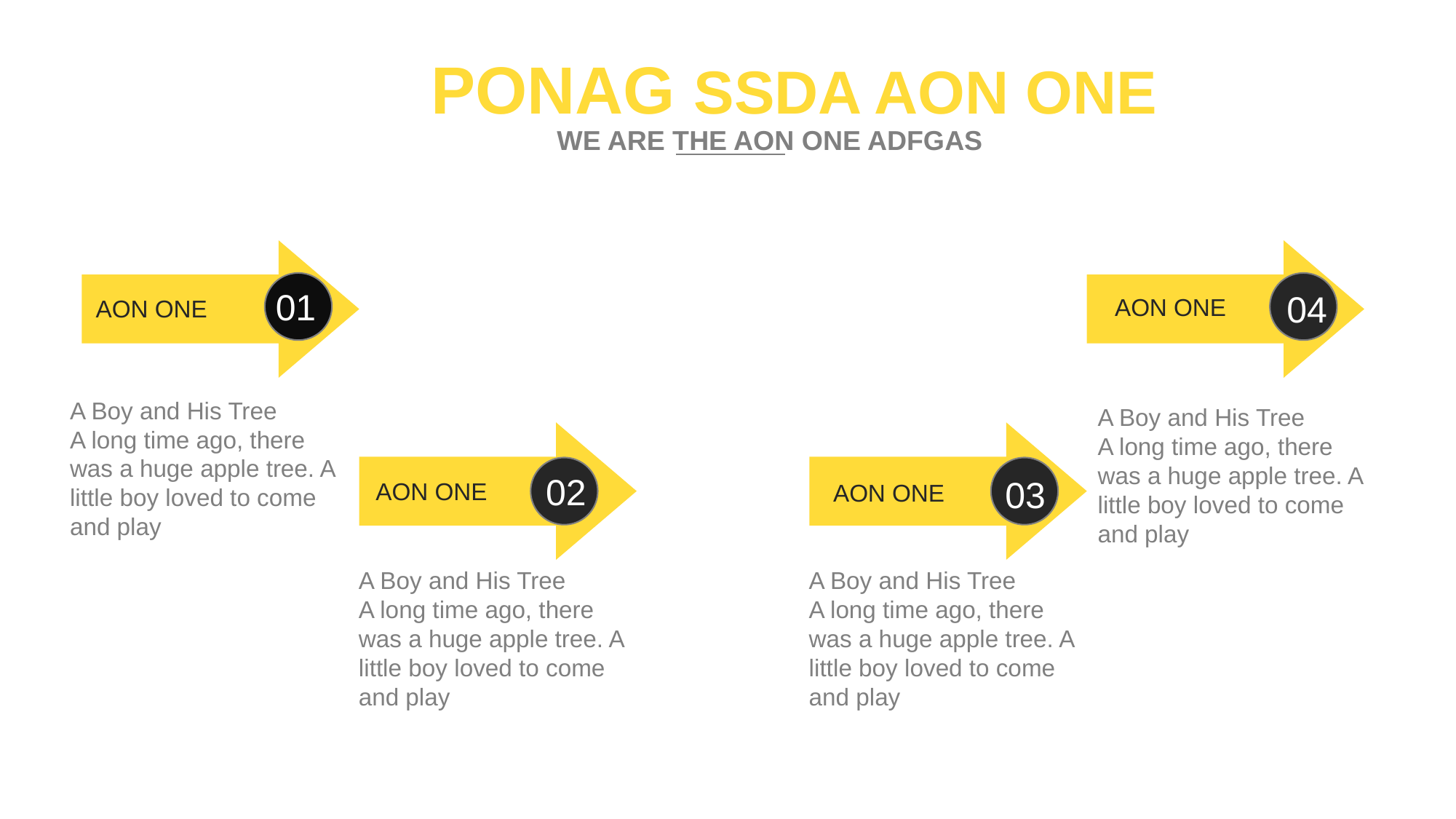

PONAG SSDA AON ONE
WE ARE THE AON ONE ADFGAS

01
AON ONE

04
AON ONE
A Boy and His Tree
A long time ago, there was a huge apple tree. A little boy loved to come and play
A Boy and His Tree
A long time ago, there was a huge apple tree. A little boy loved to come and play

02
AON ONE

03
AON ONE
A Boy and His Tree
A long time ago, there was a huge apple tree. A little boy loved to come and play
A Boy and His Tree
A long time ago, there was a huge apple tree. A little boy loved to come and play